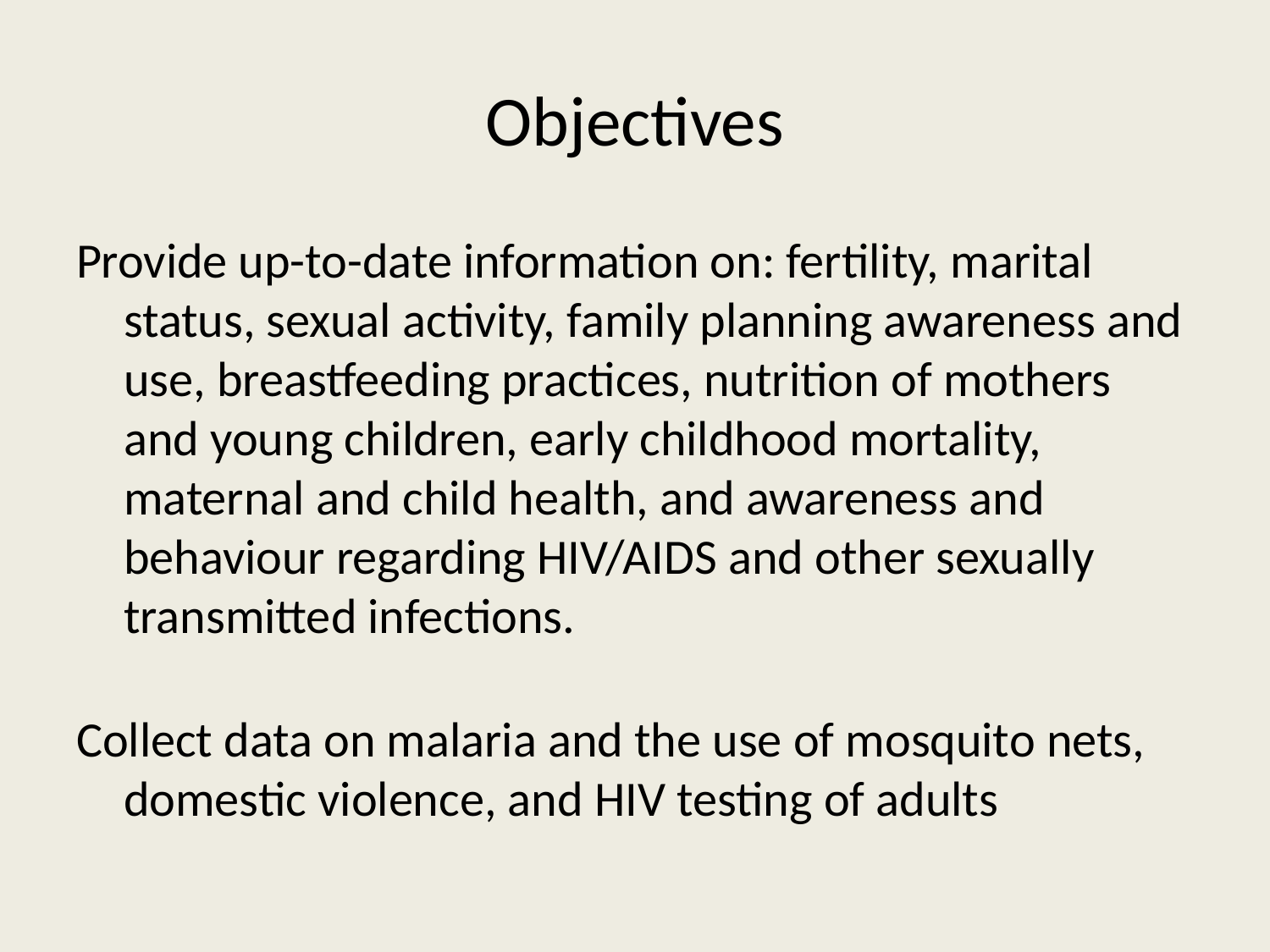

# Objectives
Provide up-to-date information on: fertility, marital status, sexual activity, family planning awareness and use, breastfeeding practices, nutrition of mothers and young children, early childhood mortality, maternal and child health, and awareness and behaviour regarding HIV/AIDS and other sexually transmitted infections.
Collect data on malaria and the use of mosquito nets, domestic violence, and HIV testing of adults